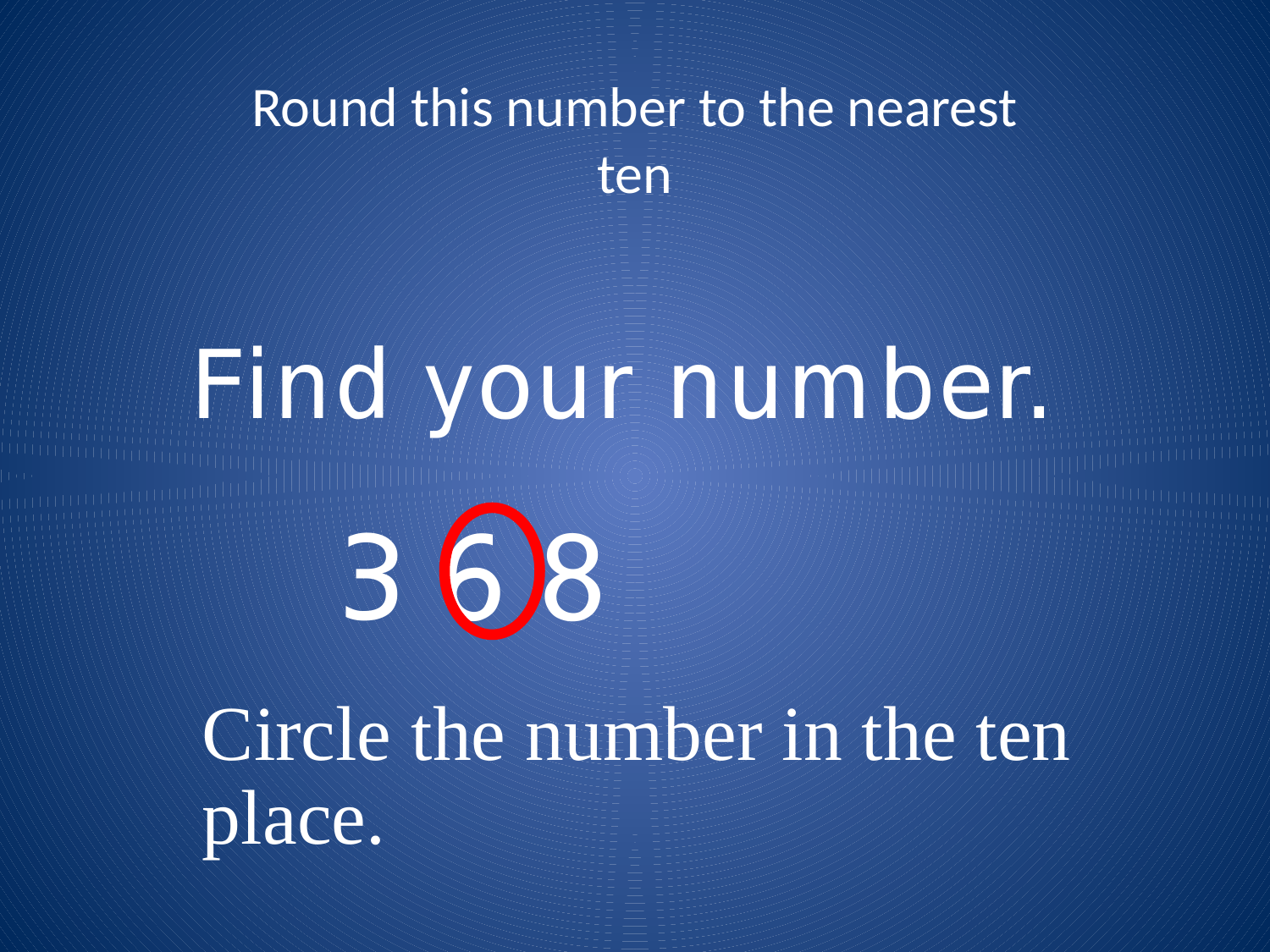

# Round this number to the nearest ten
Find your number.

3 6 8

Circle the number in the ten
place.